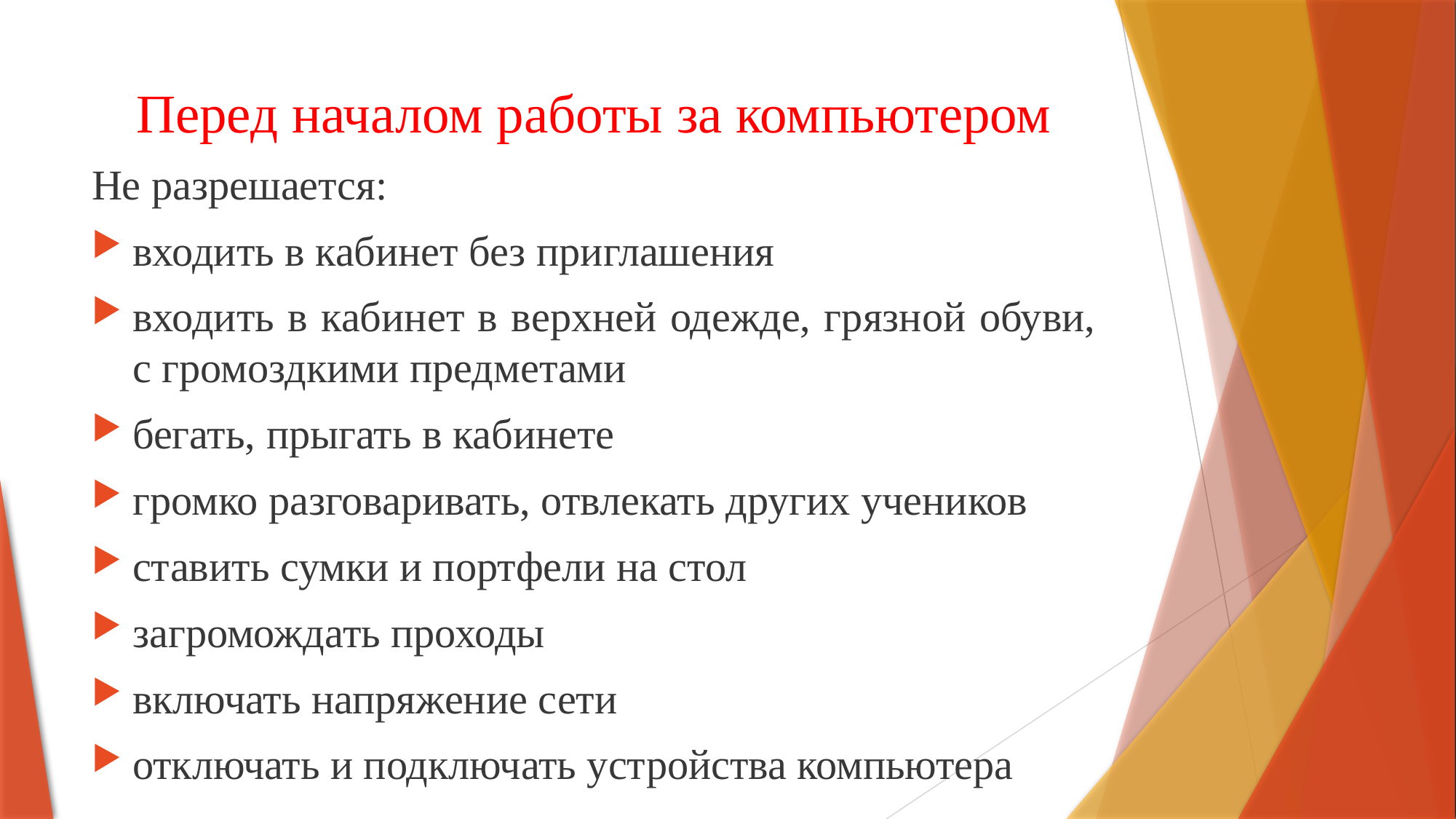

# Перед началом работы за компьютером
Не разрешается:
входить в кабинет без приглашения
входить в кабинет в верхней одежде, грязной обуви, с громоздкими предметами
бегать, прыгать в кабинете
громко разговаривать, отвлекать других учеников
ставить сумки и портфели на стол
загромождать проходы
включать напряжение сети
отключать и подключать устройства компьютера